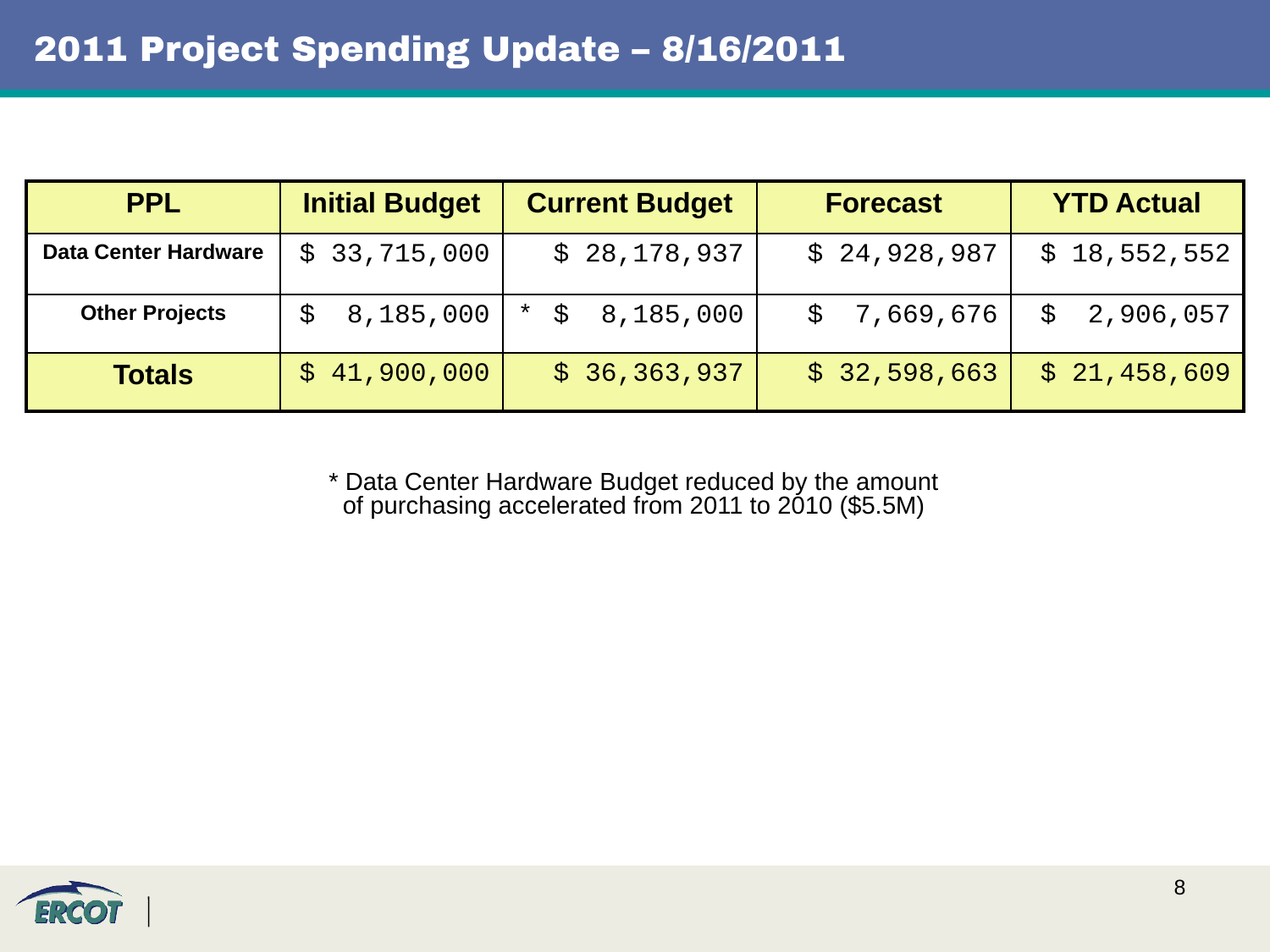

# 2011 Project Spending Update – 8/16/2011
| PPL | Initial Budget | Current Budget | Forecast | YTD Actual |
| --- | --- | --- | --- | --- |
| Data Center Hardware | $ 33,715,000 | $ 28,178,937 | $ 24,928,987 | $ 18,552,552 |
| Other Projects | $ 8,185,000 | $ 8,185,000 | $ 7,669,676 | $ 2,906,057 |
| Totals | $ 41,900,000 | $ 36,363,937 | $ 32,598,663 | $ 21,458,609 |
*
* Data Center Hardware Budget reduced by the amount of purchasing accelerated from 2011 to 2010 ($5.5M)